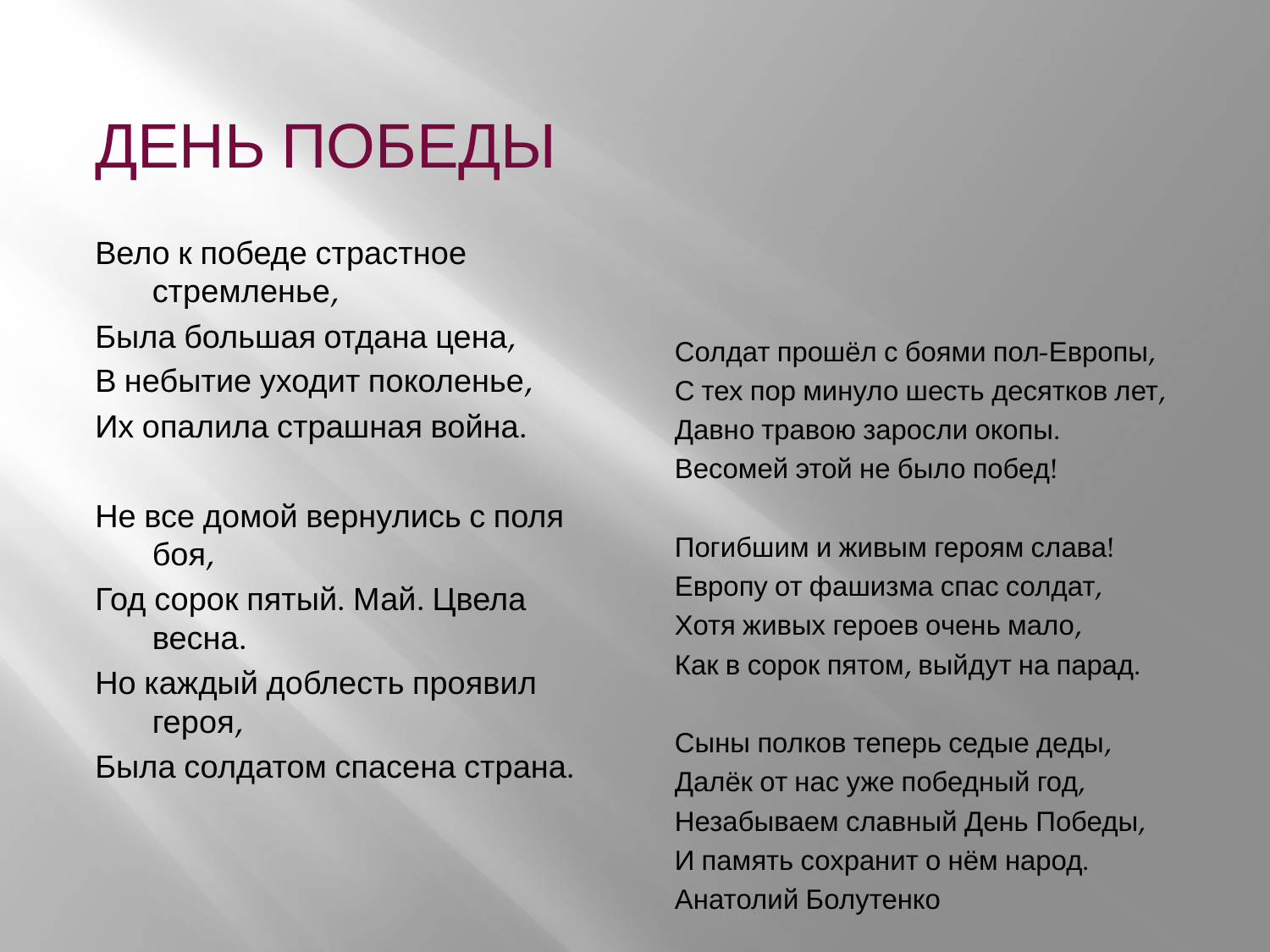

ДЕНЬ ПОБЕДЫ

Вело к победе страстное стремленье,
Была большая отдана цена,
В небытие уходит поколенье,
Их опалила страшная война.

Не все домой вернулись с поля боя,
Год сорок пятый. Май. Цвела весна.
Но каждый доблесть проявил героя,
Была солдатом спасена страна.

Солдат прошёл с боями пол-Европы,
С тех пор минуло шесть десятков лет,
Давно травою заросли окопы.
Весомей этой не было побед!

Погибшим и живым героям слава!
Европу от фашизма спас солдат,
Хотя живых героев очень мало,
Как в сорок пятом, выйдут на парад.

Сыны полков теперь седые деды,
Далёк от нас уже победный год,
Незабываем славный День Победы,
И память сохранит о нём народ.
Анатолий Болутенко